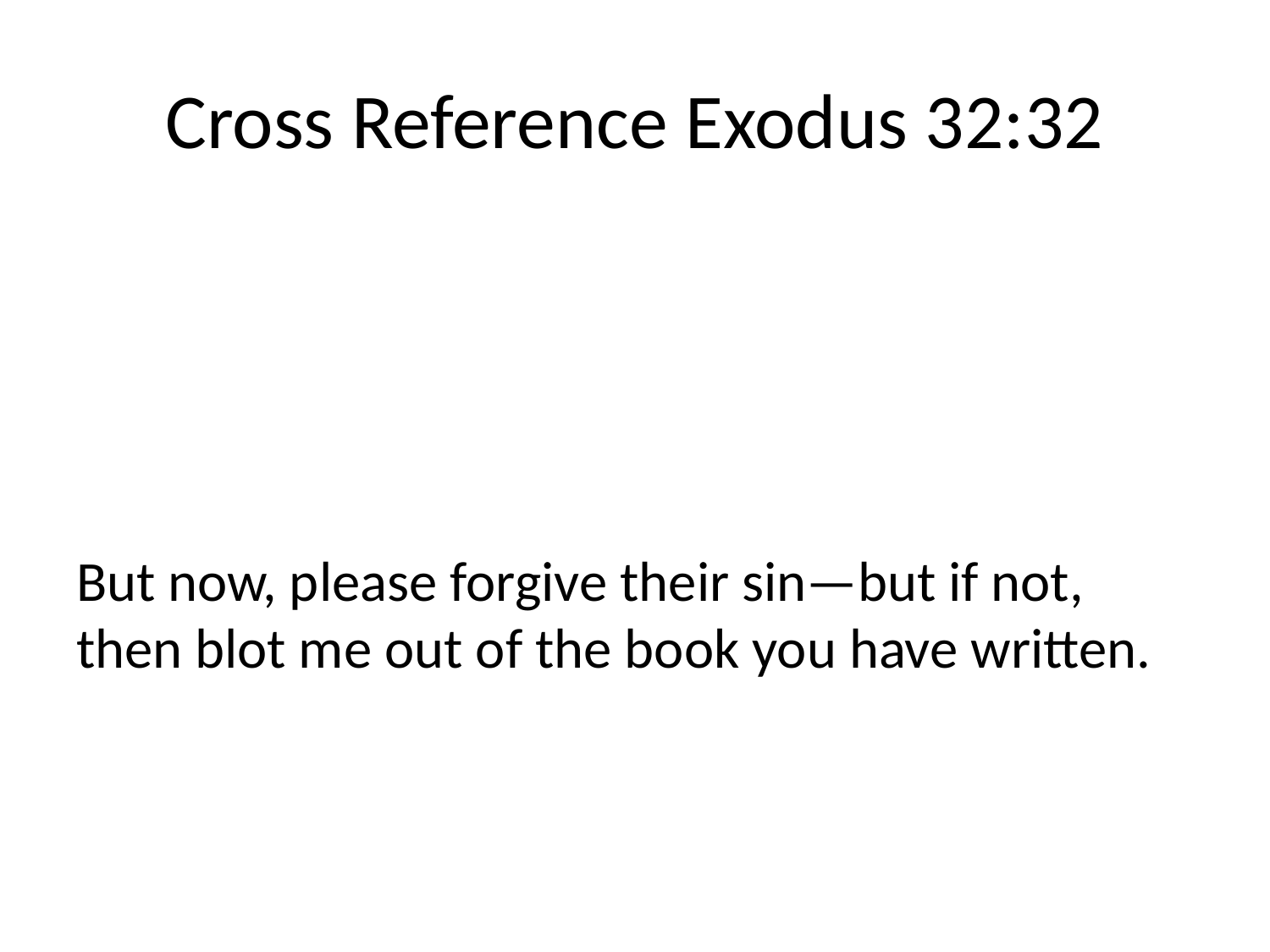

# Cross Reference Exodus 32:32

But now, please forgive their sin—but if not, then blot me out of the book you have written.